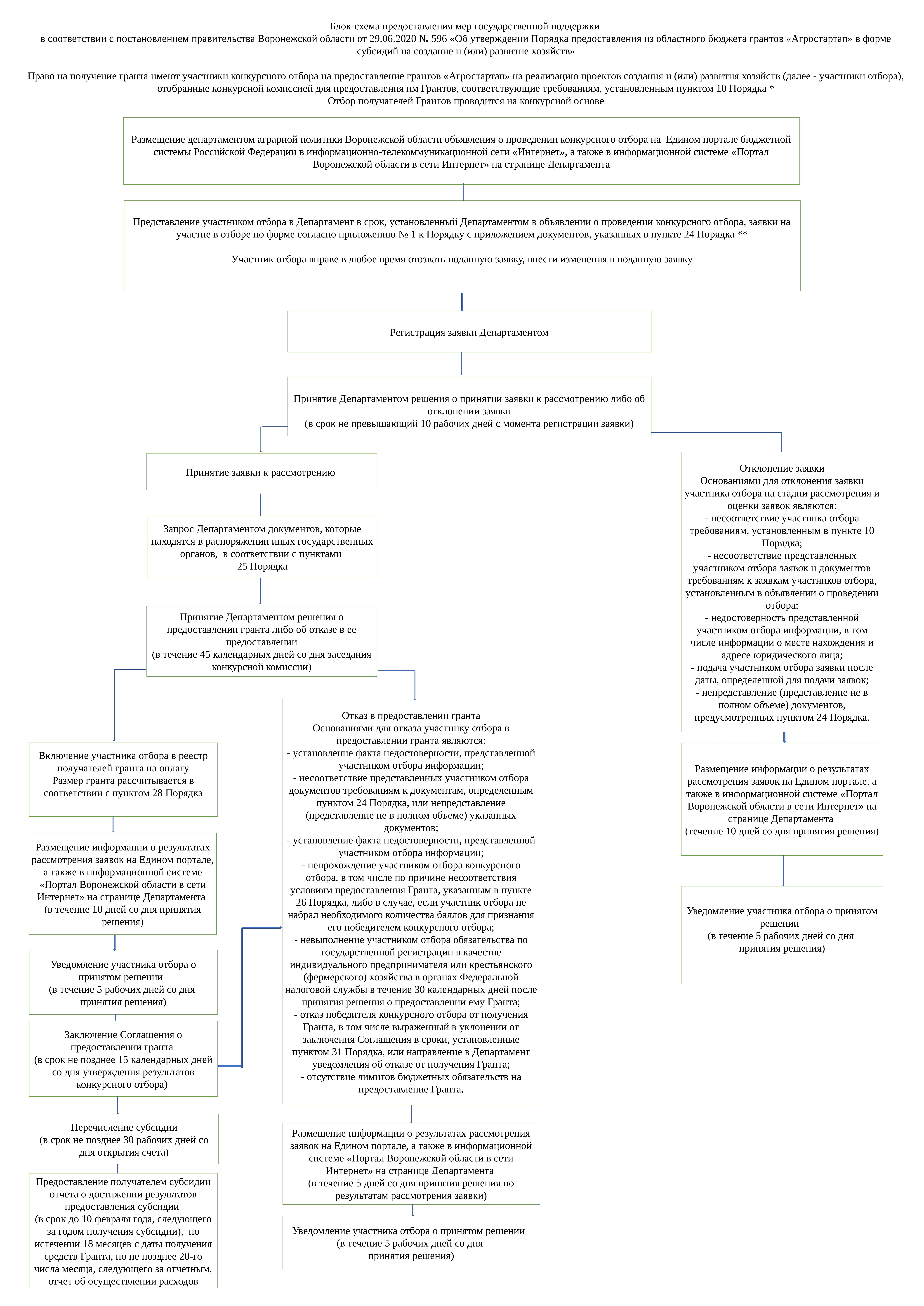

Блок-схема предоставления мер государственной поддержки
в соответствии с постановлением правительства Воронежской области от 29.06.2020 № 596 «Об утверждении Порядка предоставления из областного бюджета грантов «Агростартап» в форме субсидий на создание и (или) развитие хозяйств»

Право на получение гранта имеют участники конкурсного отбора на предоставление грантов «Агростартап» на реализацию проектов создания и (или) развития хозяйств (далее - участники отбора), отобранные конкурсной комиссией для предоставления им Грантов, соответствующие требованиям, установленным пунктом 10 Порядка *
Отбор получателей Грантов проводится на конкурсной основе

Размещение департаментом аграрной политики Воронежской области объявления о проведении конкурсного отбора на  Едином портале бюджетной системы Российской Федерации в информационно-телекоммуникационной сети «Интернет», а также в информационной системе «Портал Воронежской области в сети Интернет» на странице Департамента

Представление участником отбора в Департамент в срок, установленный Департаментом в объявлении о проведении конкурсного отбора, заявки на участие в отборе по форме согласно приложению № 1 к Порядку с приложением документов, указанных в пункте 24 Порядка **

Участник отбора вправе в любое время отозвать поданную заявку, внести изменения в поданную заявку

Регистрация заявки Департаментом

Принятие Департаментом решения о принятии заявки к рассмотрению либо об отклонении заявки
(в срок не превышающий 10 рабочих дней с момента регистрации заявки)

Отклонение заявки
Основаниями для отклонения заявки участника отбора на стадии рассмотрения и оценки заявок являются:
- несоответствие участника отбора требованиям, установленным в пункте 10 Порядка;
- несоответствие представленных участником отбора заявок и документов требованиям к заявкам участников отбора, установленным в объявлении о проведении отбора;
- недостоверность представленной участником отбора информации, в том числе информации о месте нахождения и адресе юридического лица;
- подача участником отбора заявки после даты, определенной для подачи заявок;
- непредставление (представление не в полном объеме) документов, предусмотренных пунктом 24 Порядка.

Принятие заявки к рассмотрению

 Запрос Департаментом документов, которые  находятся в распоряжении иных государственных органов,  в соответствии с пунктами
25 Порядка

Принятие Департаментом решения о предоставлении гранта либо об отказе в ее предоставлении
(в течение 45 календарных дней со дня заседания конкурсной комиссии)

Отказ в предоставлении гранта
Основаниями для отказа участнику отбора в предоставлении гранта являются:
- установление факта недостоверности, представленной участником отбора информации;
- несоответствие представленных участником отбора документов требованиям к документам, определенным пунктом 24 Порядка, или непредставление (представление не в полном объеме) указанных документов;
- установление факта недостоверности, представленной участником отбора информации;
- непрохождение участником отбора конкурсного отбора, в том числе по причине несоответствия условиям предоставления Гранта, указанным в пункте 26 Порядка, либо в случае, если участник отбора не набрал необходимого количества баллов для признания его победителем конкурсного отбора;
- невыполнение участником отбора обязательства по государственной регистрации в качестве индивидуального предпринимателя или крестьянского (фермерского) хозяйства в органах Федеральной налоговой службы в течение 30 календарных дней после принятия решения о предоставлении ему Гранта;
- отказ победителя конкурсного отбора от получения Гранта, в том числе выраженный в уклонении от заключения Соглашения в сроки, установленные пунктом 31 Порядка, или направление в Департамент уведомления об отказе от получения Гранта;
- отсутствие лимитов бюджетных обязательств на предоставление Гранта.

Включение участника отбора в реестр получателей гранта на оплату
Размер гранта рассчитывается в соответствии с пунктом 28 Порядка

Размещение информации о результатах рассмотрения заявок на Едином портале, а также в информационной системе «Портал Воронежской области в сети Интернет» на странице Департамента
(течение 10 дней со дня принятия решения)

Размещение информации о результатах рассмотрения заявок на Едином портале, а также в информационной системе «Портал Воронежской области в сети Интернет» на странице Департамента
(в течение 10 дней со дня принятия решения)

Уведомление участника отбора о принятом решении
(в течение 5 рабочих дней со дня
принятия решения)

Уведомление участника отбора о принятом решении
(в течение 5 рабочих дней со дня
принятия решения)

Заключение Соглашения о предоставлении гранта
(в срок не позднее 15 календарных дней со дня утверждения результатов конкурсного отбора)

Перечисление субсидии
(в срок не позднее 30 рабочих дней со дня открытия счета)
Размещение информации о результатах рассмотрения заявок на Едином портале, а также в информационной системе «Портал Воронежской области в сети Интернет» на странице Департамента
(в течение 5 дней со дня принятия решения по результатам рассмотрения заявки)

Предоставление получателем субсидии отчета о достижении результатов предоставления субсидии
(в срок до 10 февраля года, следующего за годом получения субсидии),  по истечении 18 месяцев с даты получения средств Гранта, но не позднее 20-го числа месяца, следующего за отчетным, отчет об осуществлении расходов

Уведомление участника отбора о принятом решении
(в течение 5 рабочих дней со дня
принятия решения)